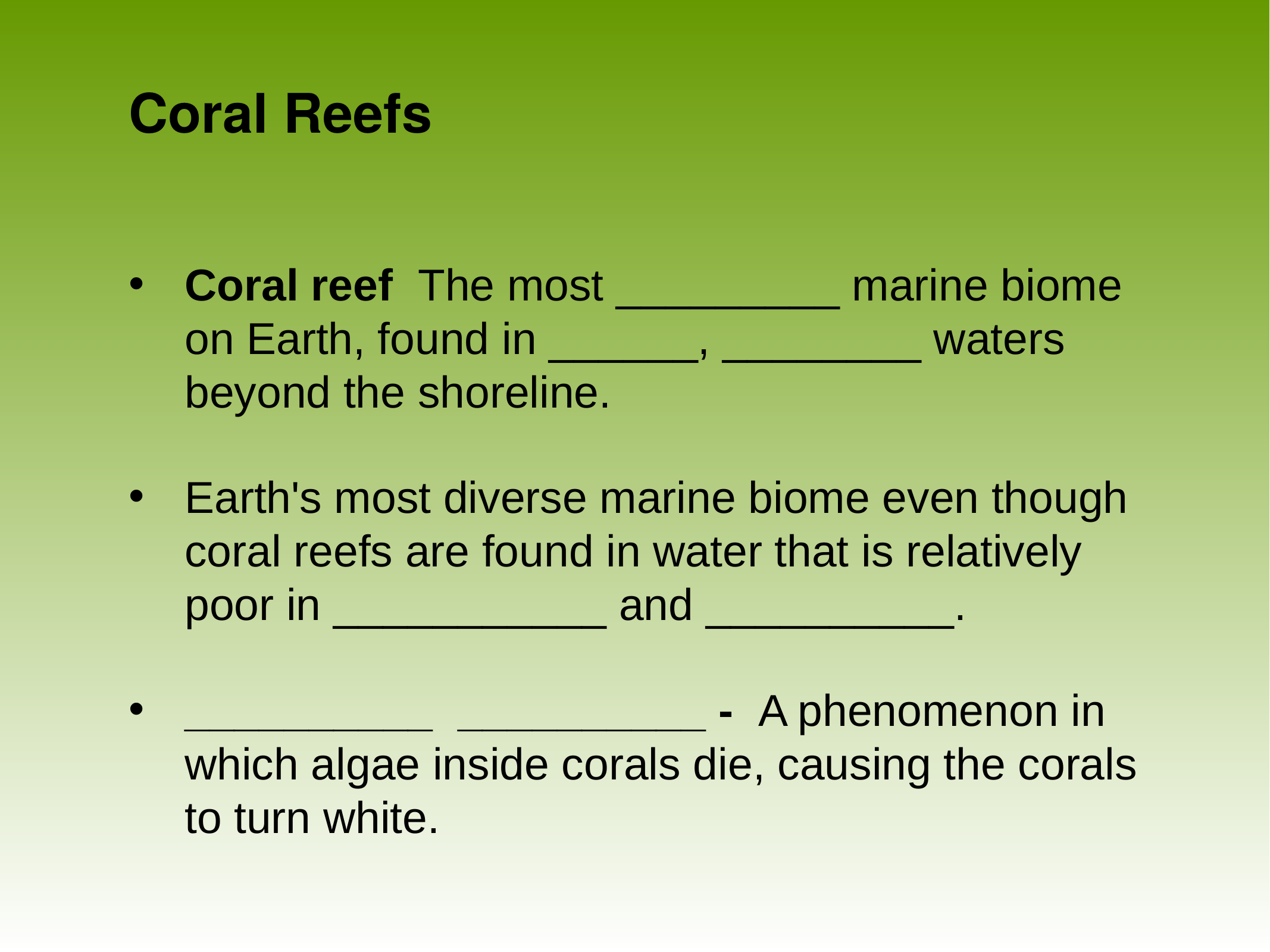

# Coral Reefs
Coral reef  The most _________ marine biome on Earth, found in ______, ________ waters beyond the shoreline.
Earth's most diverse marine biome even though coral reefs are found in water that is relatively poor in ___________ and __________.
__________  __________ -  A phenomenon in which algae inside corals die, causing the corals to turn white.